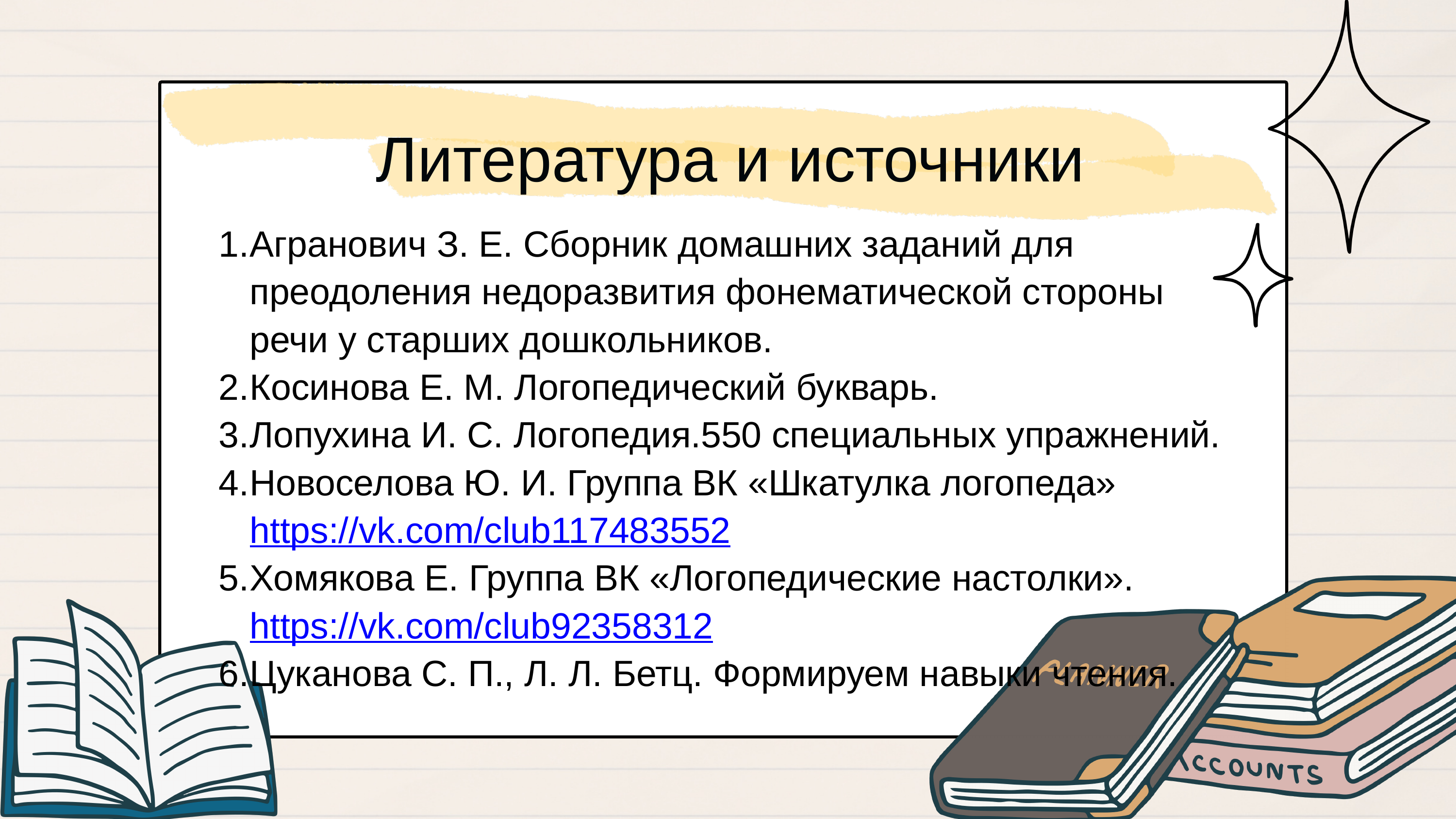

Литература и источники
Агранович З. Е. Сборник домашних заданий для преодоления недоразвития фонематической стороны речи у старших дошкольников.
Косинова Е. М. Логопедический букварь.
Лопухина И. С. Логопедия.550 специальных упражнений.
Новоселова Ю. И. Группа ВК «Шкатулка логопеда» https://vk.com/club117483552
Хомякова Е. Группа ВК «Логопедические настолки». https://vk.com/club92358312
Цуканова С. П., Л. Л. Бетц. Формируем навыки чтения.